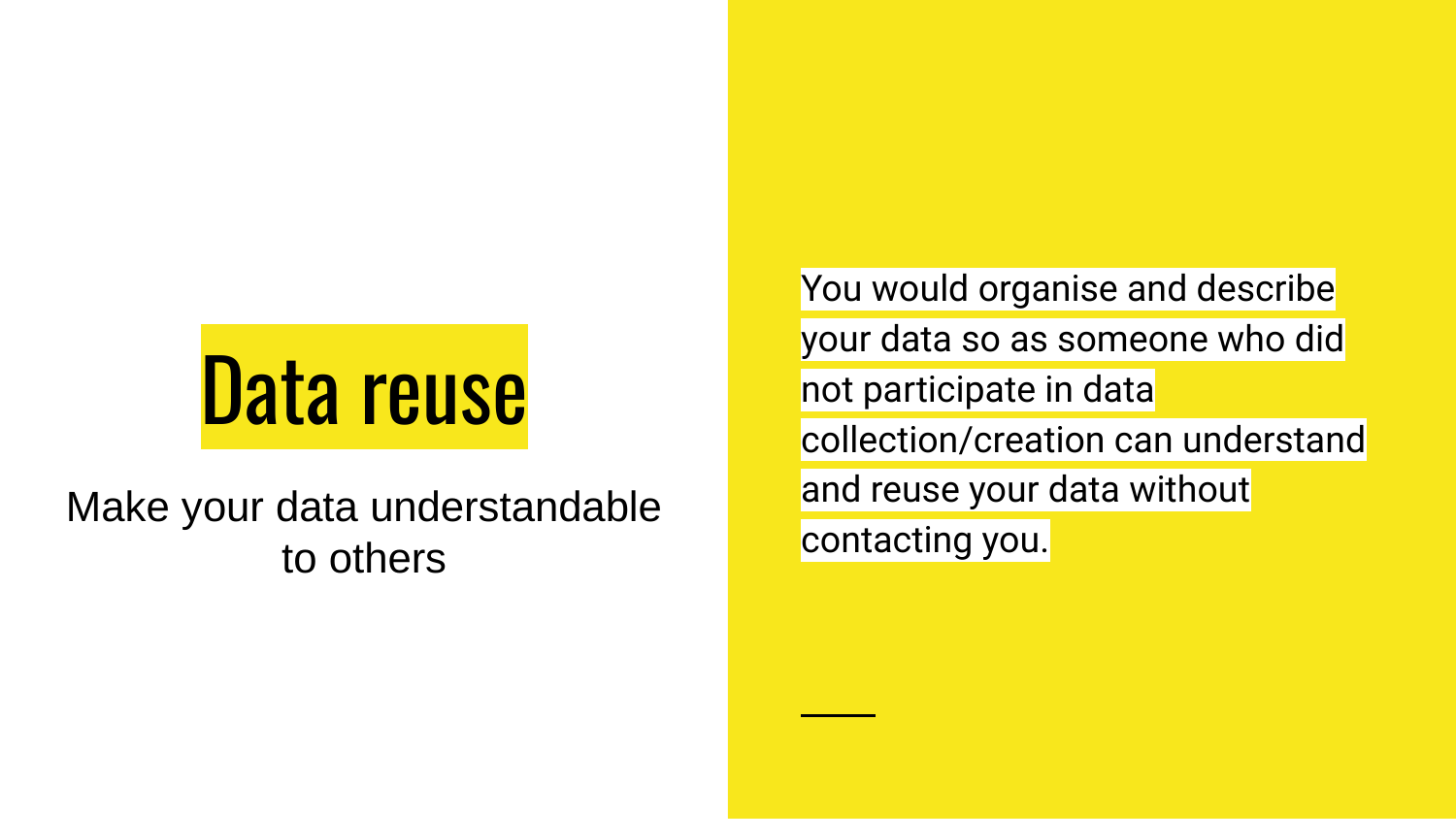

You would organise and describe your data so as someone who did not participate in data collection/creation can understand and reuse your data without contacting you.
# Data reuse
Make your data understandable to others